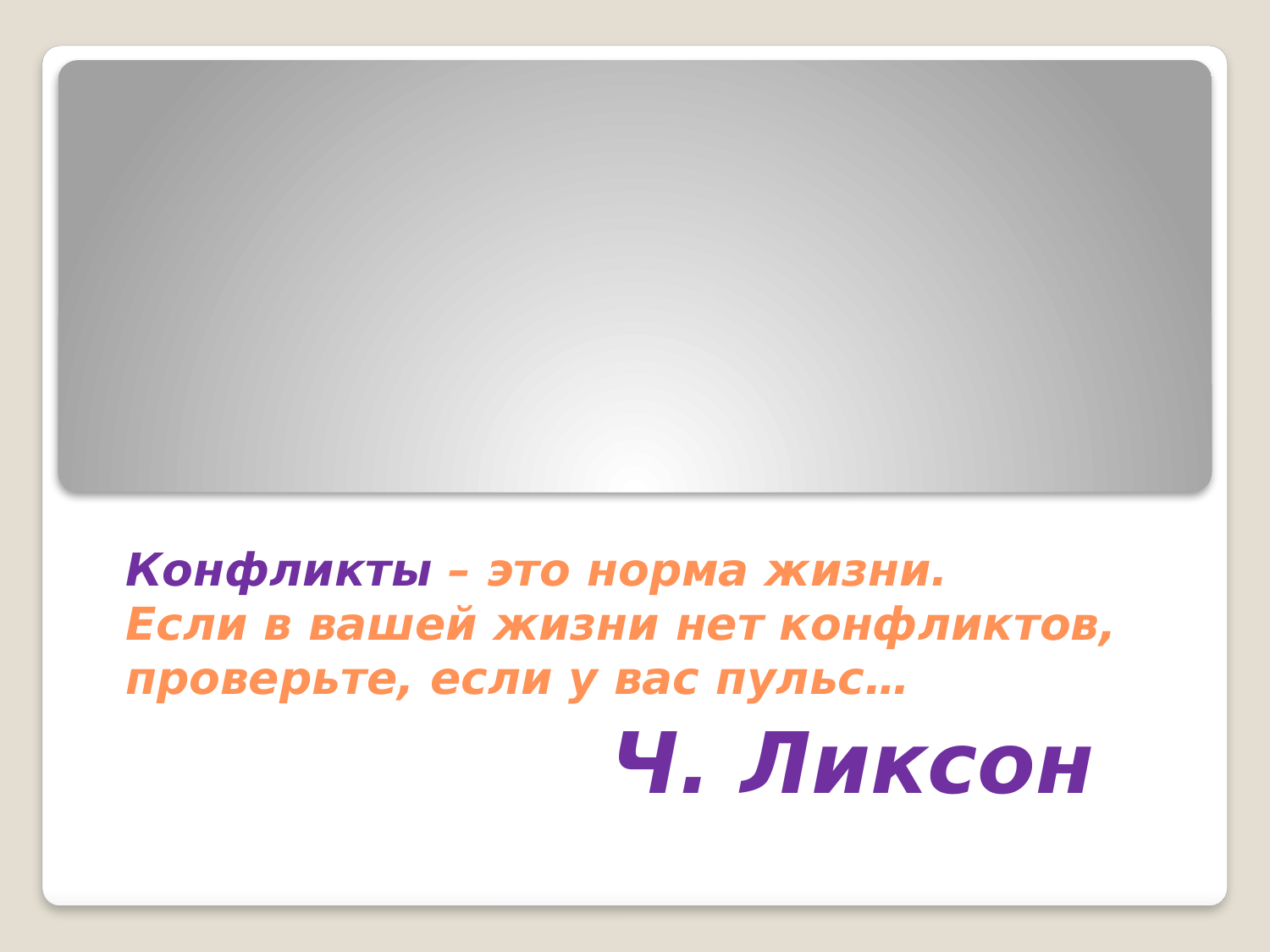

# Конфликты – это норма жизни. Если в вашей жизни нет конфликтов, проверьте, если у вас пульс…
Ч. Ликсон